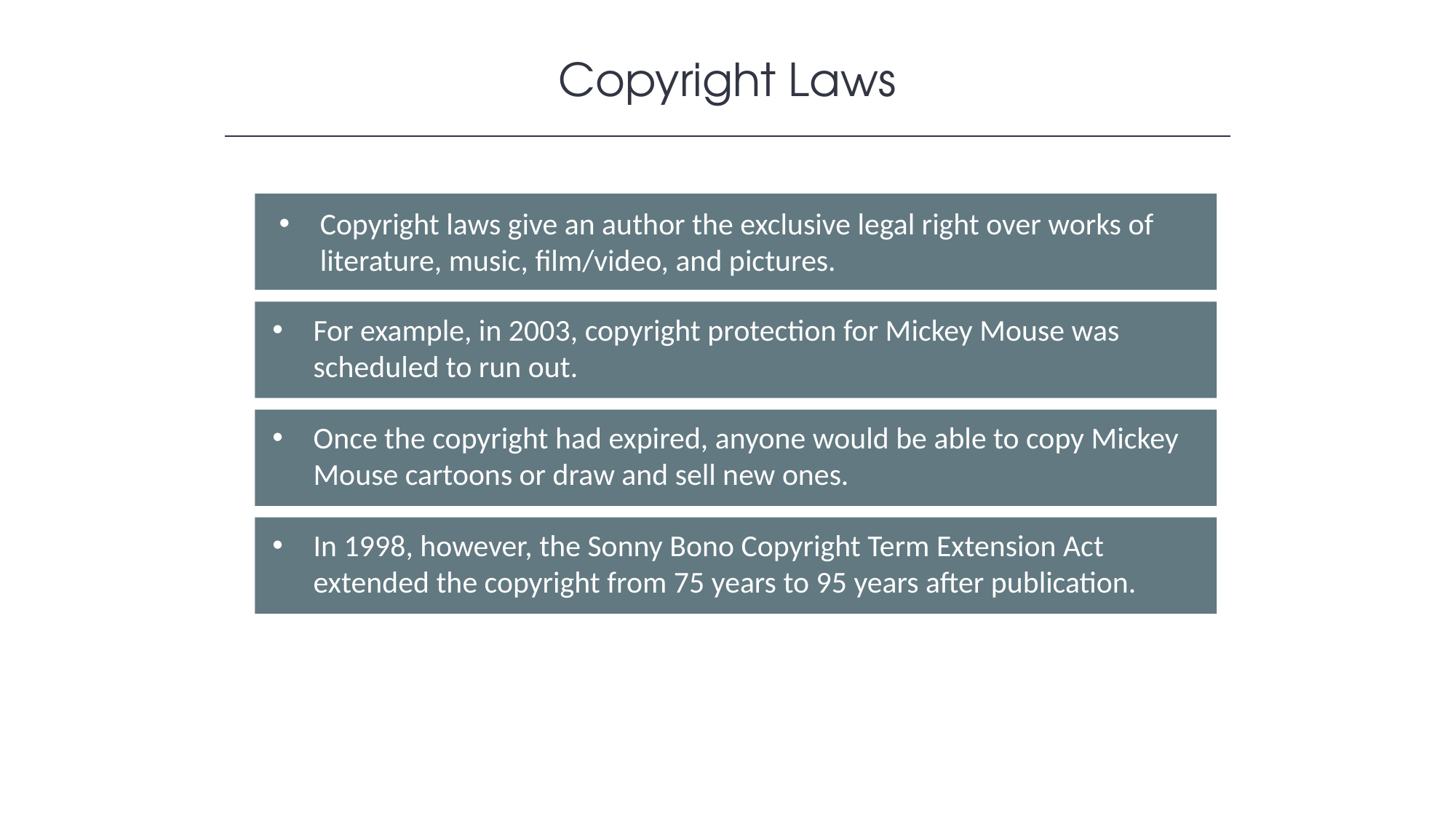

Copyright Laws

Copyright laws give an author the exclusive legal right over works of literature, music, film/video, and pictures.

For example, in 2003, copyright protection for Mickey Mouse was scheduled to run out.

Once the copyright had expired, anyone would be able to copy Mickey Mouse cartoons or draw and sell new ones.

In 1998, however, the Sonny Bono Copyright Term Extension Act extended the copyright from 75 years to 95 years after publication.